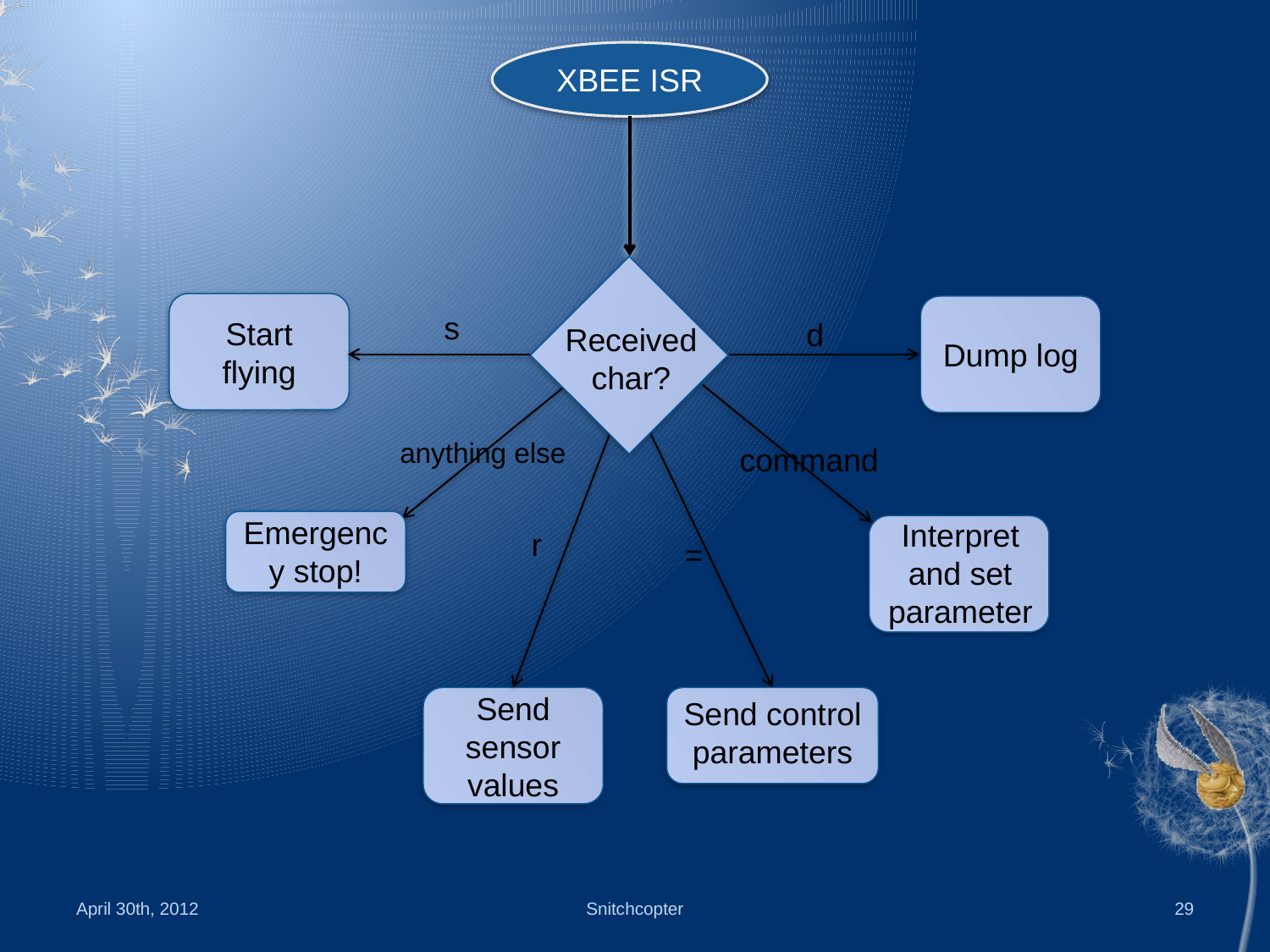

XBEE ISR

Start flying
Dump log
s
d
Received char?
anything else
command
Emergency stop!

Interpret and set parameter

r
=
Send sensor values

Send control parameters
April 30th, 2012
Snitchcopter
29